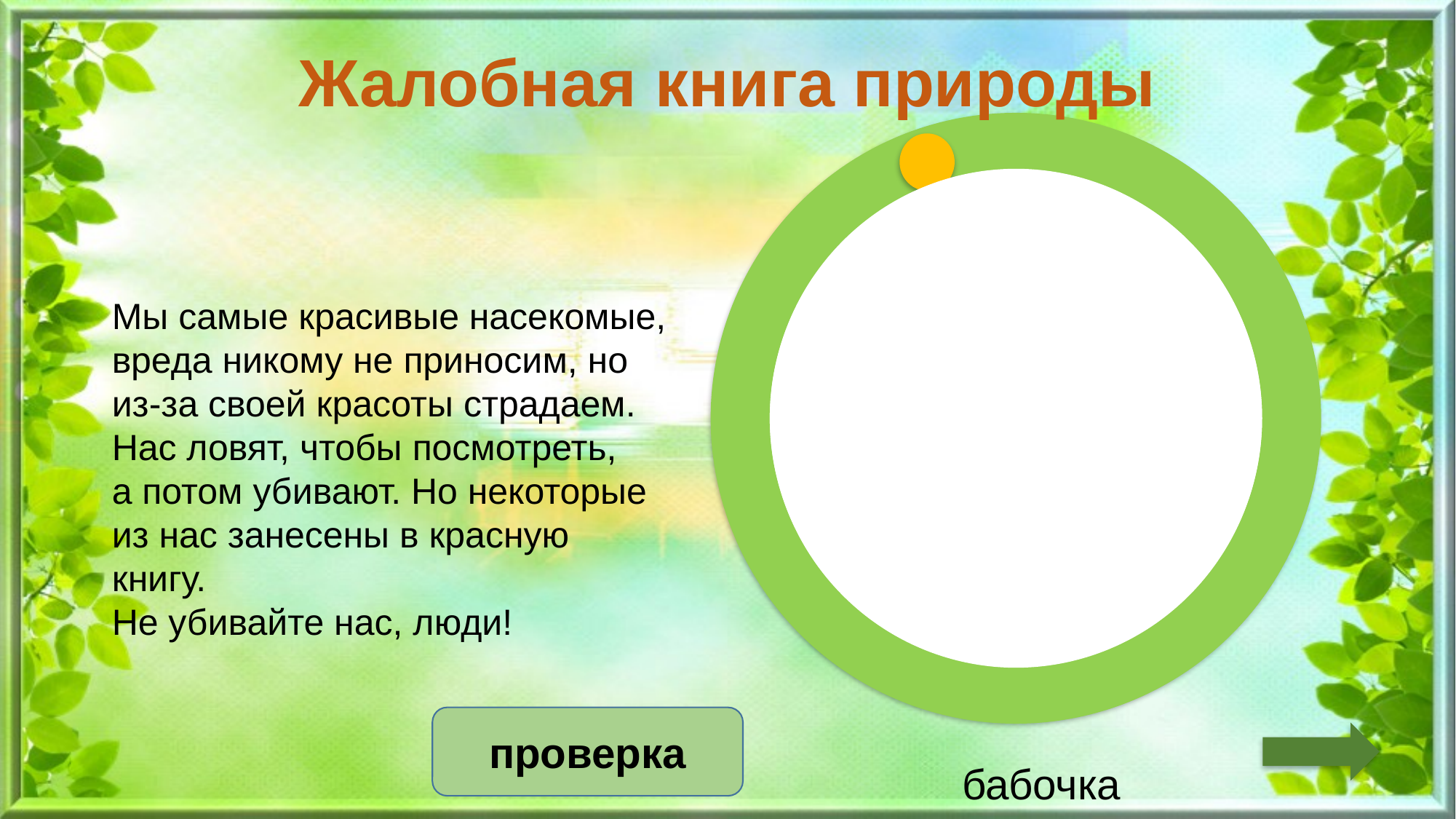

Жалобная книга природы

Мы самые красивые насекомые, вреда никому не приносим, но из-за своей красоты страдаем.
Нас ловят, чтобы посмотреть,
а потом убивают. Но некоторые из нас занесены в красную книгу.
Не убивайте нас, люди!
проверка

бабочка